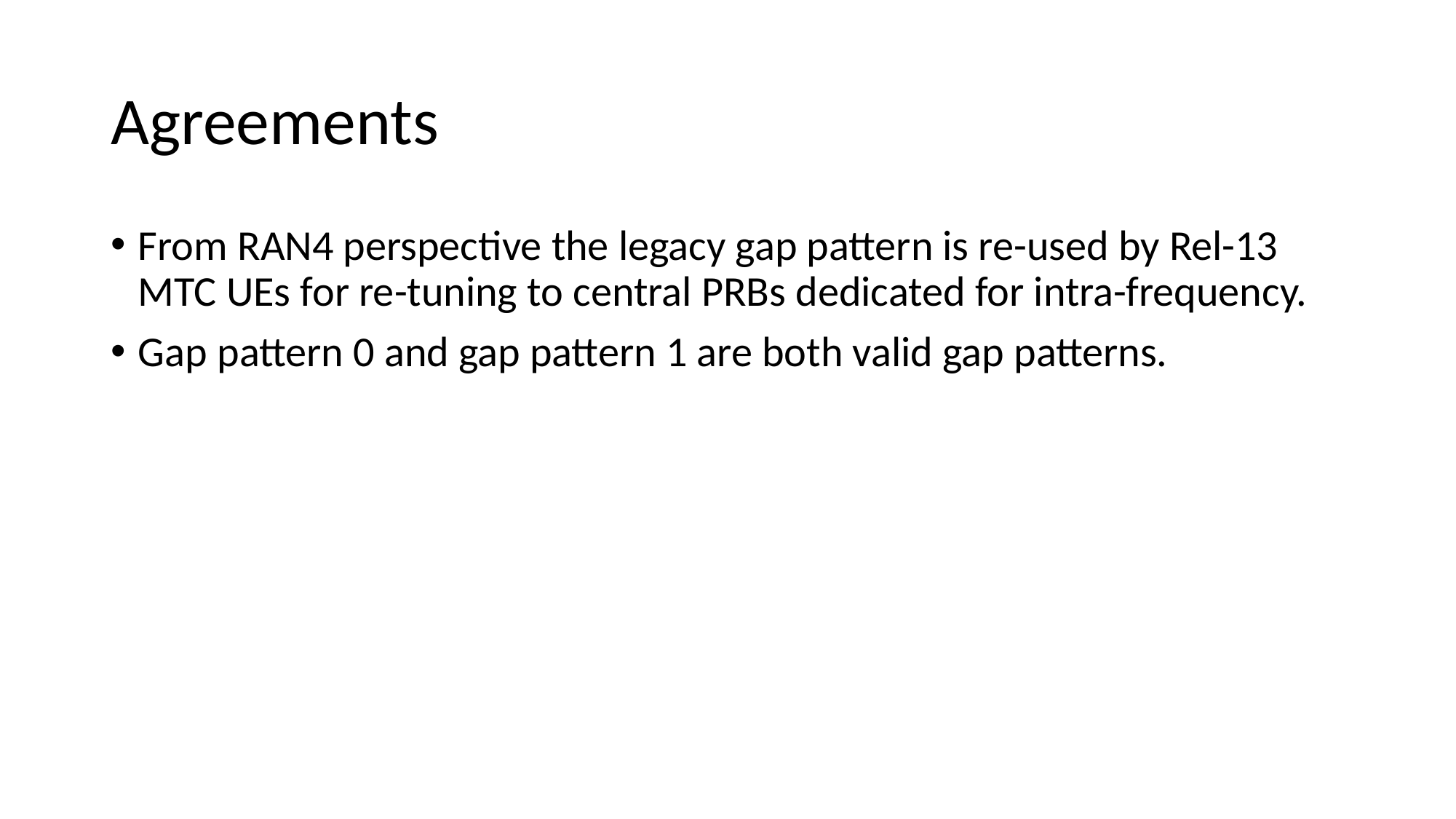

# Agreements
From RAN4 perspective the legacy gap pattern is re-used by Rel-13 MTC UEs for re-tuning to central PRBs dedicated for intra-frequency.
Gap pattern 0 and gap pattern 1 are both valid gap patterns.